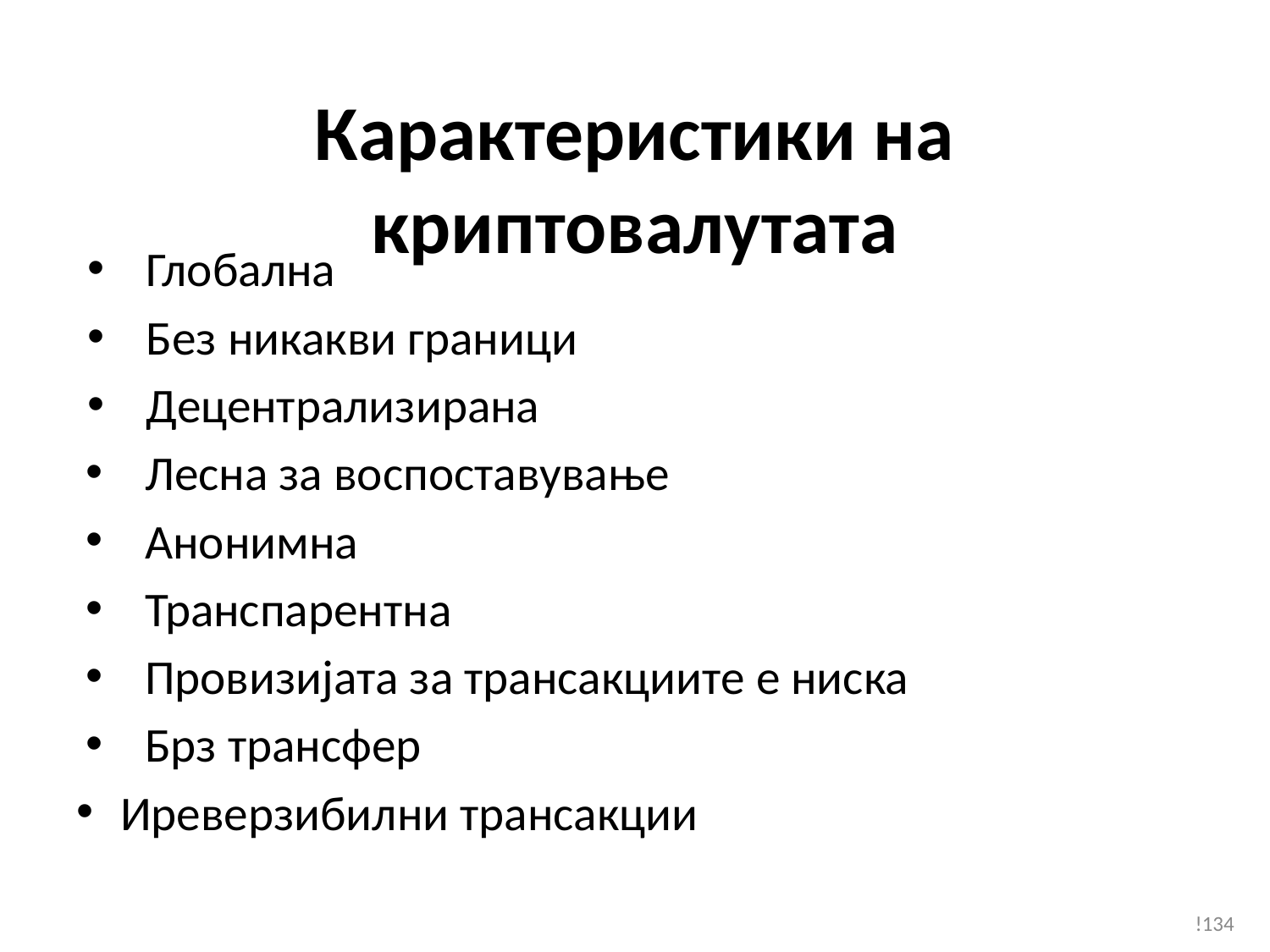

# Карактеристики на криптовалутата
Глобална
Без никакви граници
Децентрализирана
Лесна за воспоставување
Анонимна
Транспарентна
Провизијата за трансакциите е ниска
Брз трансфер
Иреверзибилни трансакции

!134